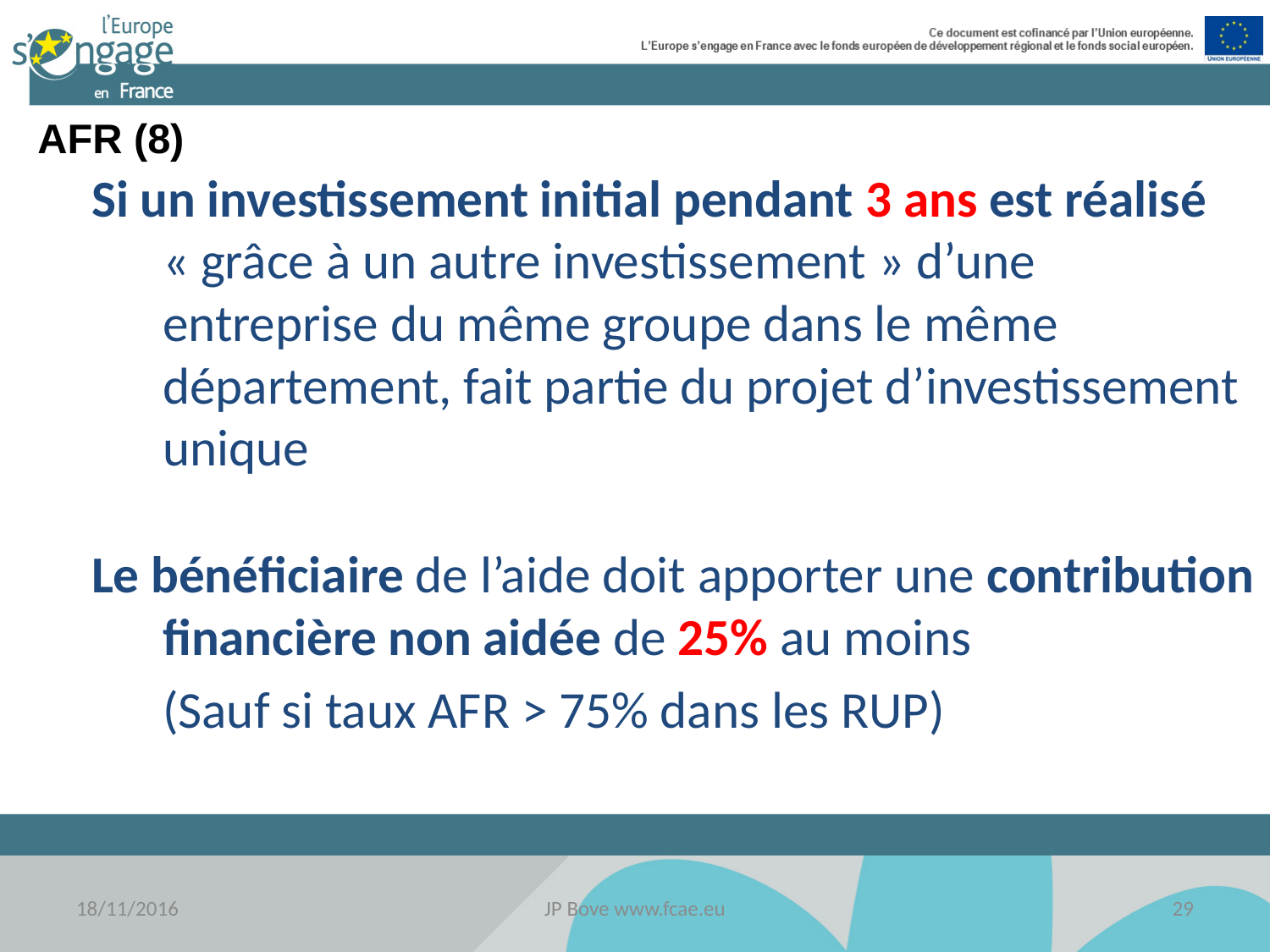

AFR (8)
Si un investissement initial pendant 3 ans est réalisé « grâce à un autre investissement » d’une entreprise du même groupe dans le même département, fait partie du projet d’investissement unique

Le bénéficiaire de l’aide doit apporter une contribution financière non aidée de 25% au moins
	(Sauf si taux AFR > 75% dans les RUP)

18/11/2016
JP Bove www.fcae.eu
29